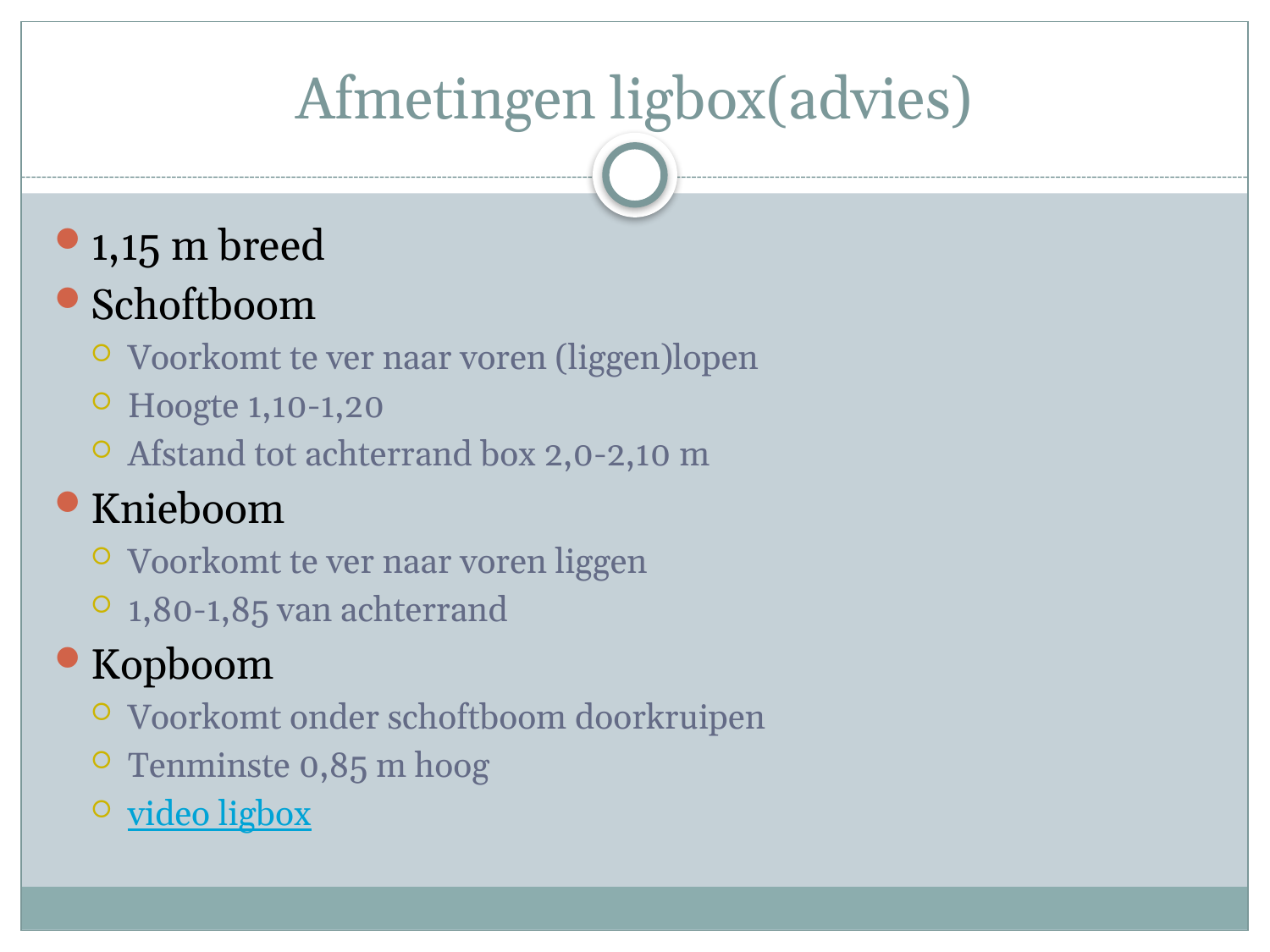

# Afmetingen ligbox(advies)
1,15 m breed
Schoftboom
Voorkomt te ver naar voren (liggen)lopen
Hoogte 1,10-1,20
Afstand tot achterrand box 2,0-2,10 m
Knieboom
Voorkomt te ver naar voren liggen
1,80-1,85 van achterrand
Kopboom
Voorkomt onder schoftboom doorkruipen
Tenminste 0,85 m hoog
video ligbox